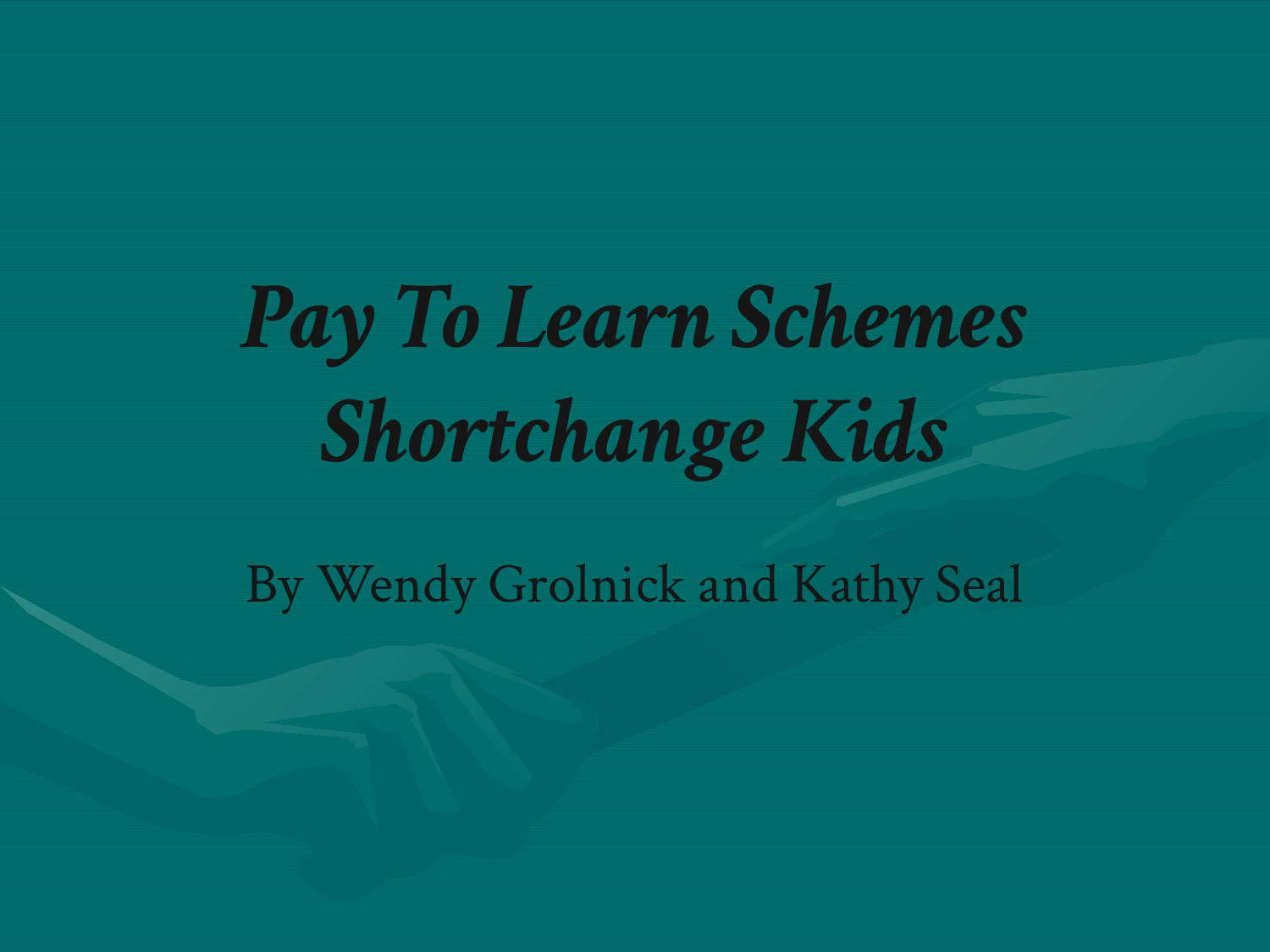

# Pay To Learn Schemes Shortchange Kids
By Wendy Grolnick and Kathy Seal